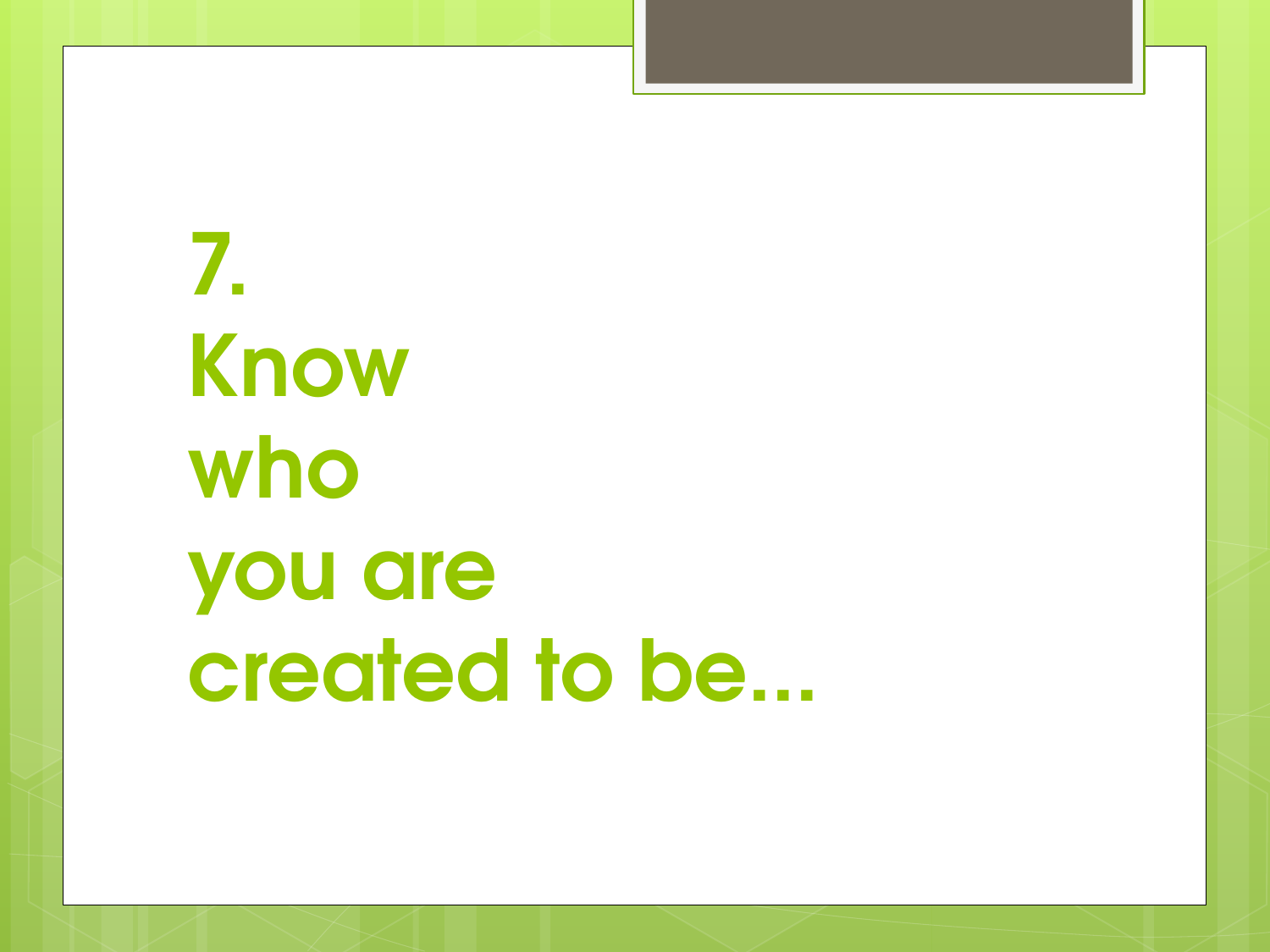

# 7. Know who you are created to be...